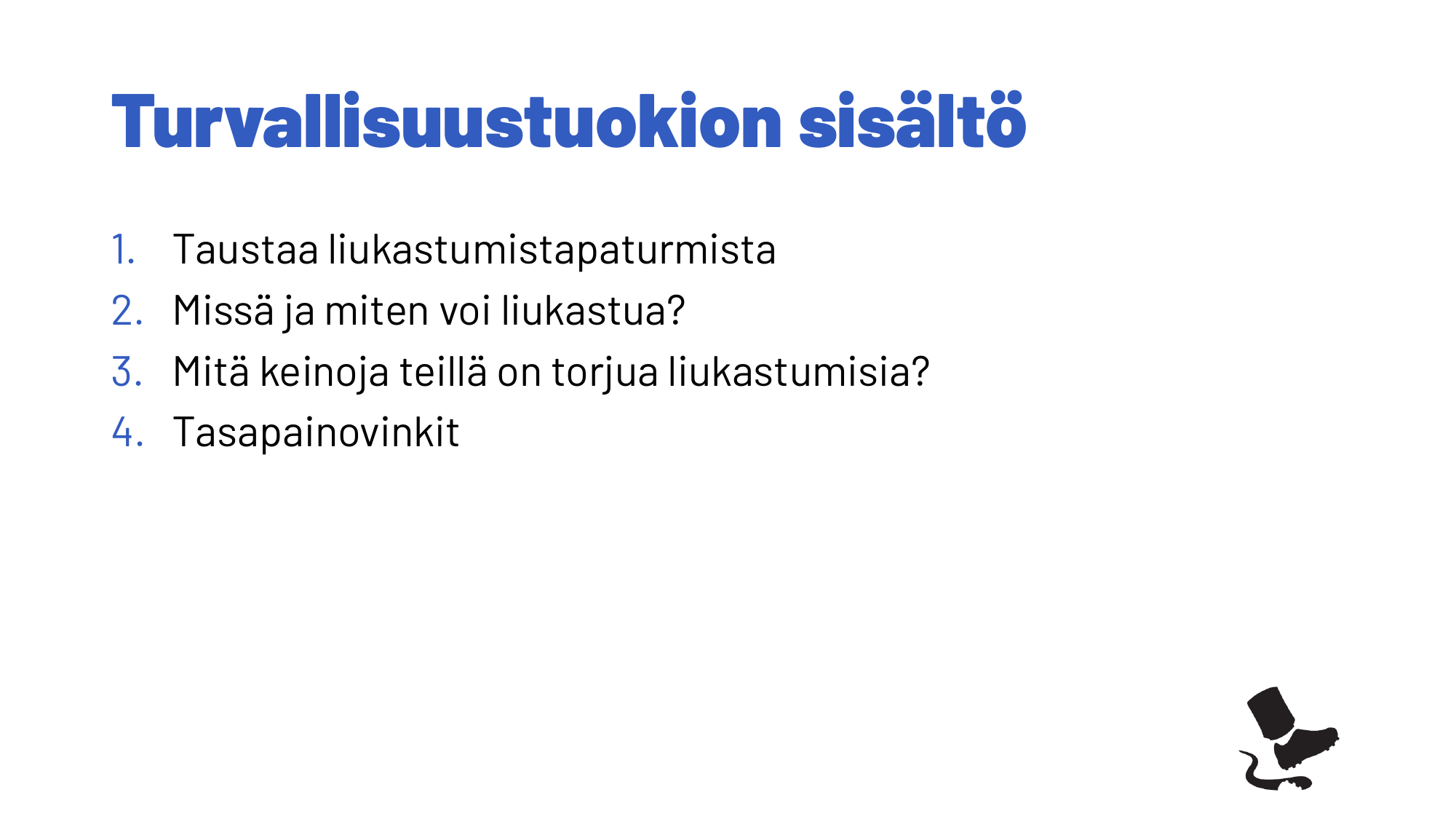

# Turvallisuustuokion sisältö
Taustaa liukastumistapaturmista
Missä ja miten voi liukastua?
Mitä keinoja teillä on torjua liukastumisia?
Tasapainovinkit